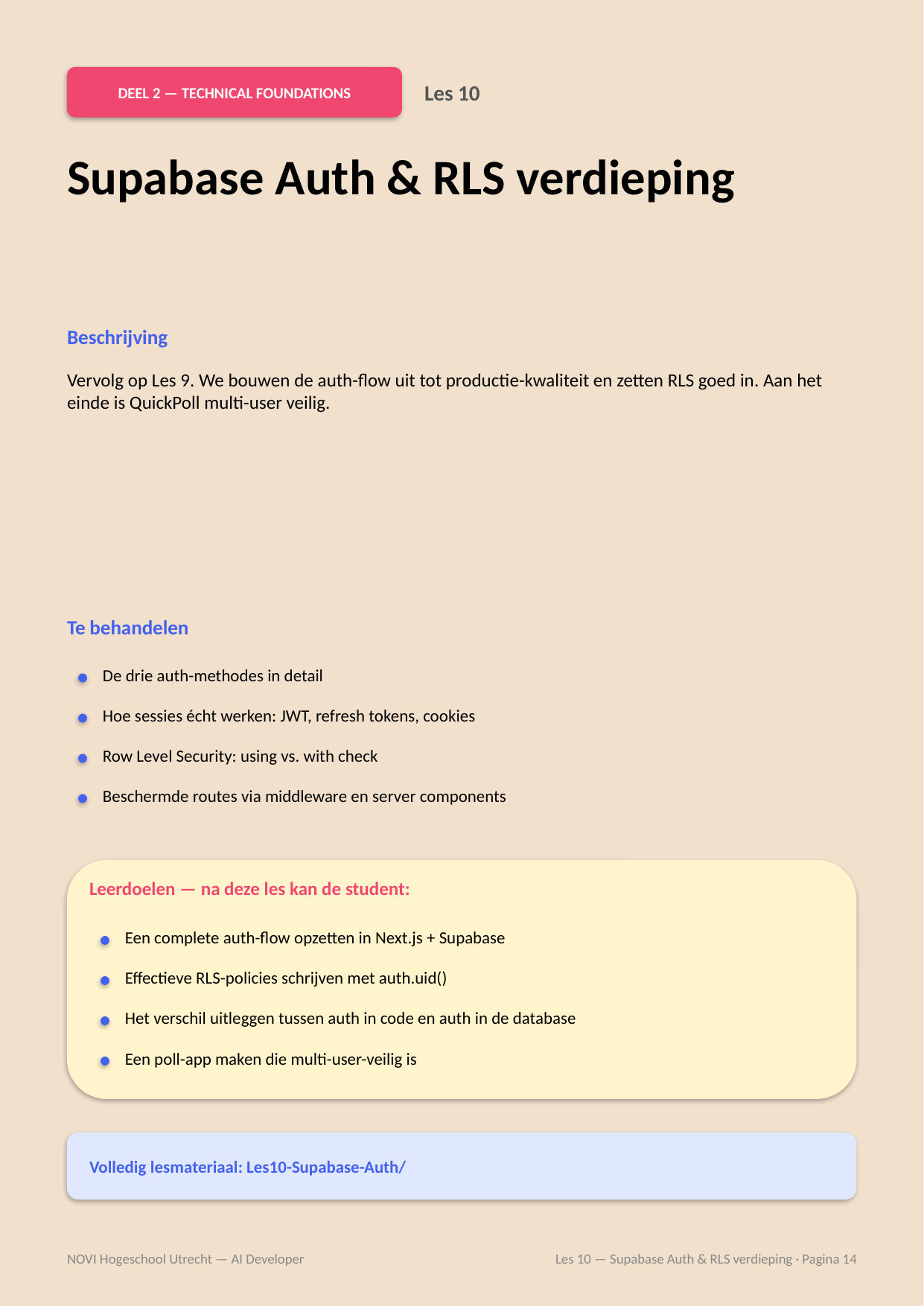

DEEL 2 — TECHNICAL FOUNDATIONS
Les 10
Supabase Auth & RLS verdieping
Beschrijving
Vervolg op Les 9. We bouwen de auth-flow uit tot productie-kwaliteit en zetten RLS goed in. Aan het einde is QuickPoll multi-user veilig.
Te behandelen
De drie auth-methodes in detail

Hoe sessies écht werken: JWT, refresh tokens, cookies

Row Level Security: using vs. with check

Beschermde routes via middleware en server components

Leerdoelen — na deze les kan de student:
Een complete auth-flow opzetten in Next.js + Supabase

Effectieve RLS-policies schrijven met auth.uid()

Het verschil uitleggen tussen auth in code en auth in de database

Een poll-app maken die multi-user-veilig is

Volledig lesmateriaal: Les10-Supabase-Auth/
NOVI Hogeschool Utrecht — AI Developer
Les 10 — Supabase Auth & RLS verdieping · Pagina 14